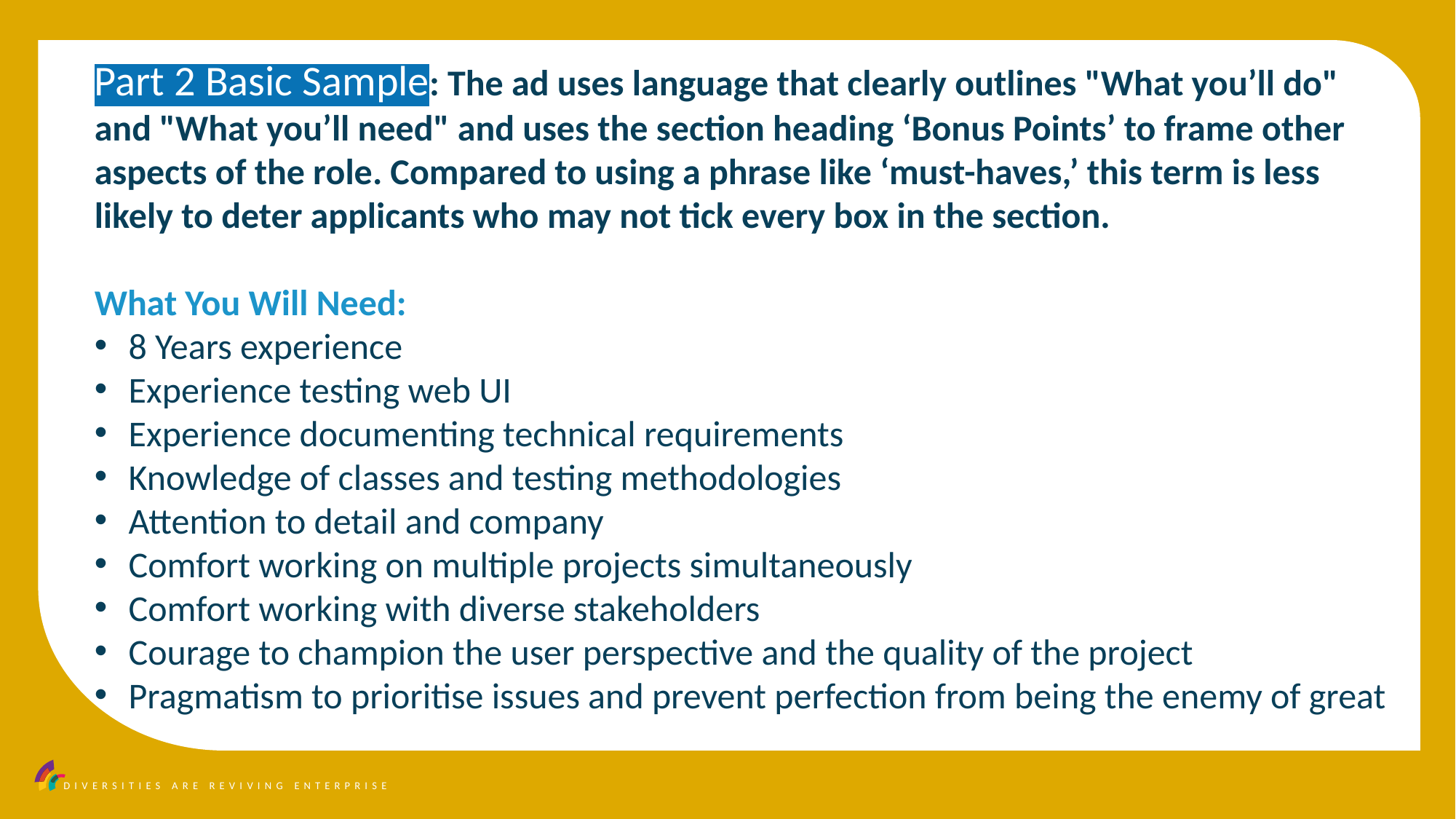

Part 2 Basic Sample: The ad uses language that clearly outlines "What you’ll do" and "What you’ll need" and uses the section heading ‘Bonus Points’ to frame other aspects of the role. Compared to using a phrase like ‘must-haves,’ this term is less likely to deter applicants who may not tick every box in the section.

What You Will Need:
8 Years experience
Experience testing web UI
Experience documenting technical requirements
Knowledge of classes and testing methodologies
Attention to detail and company
Comfort working on multiple projects simultaneously
Comfort working with diverse stakeholders
Courage to champion the user perspective and the quality of the project
Pragmatism to prioritise issues and prevent perfection from being the enemy of great